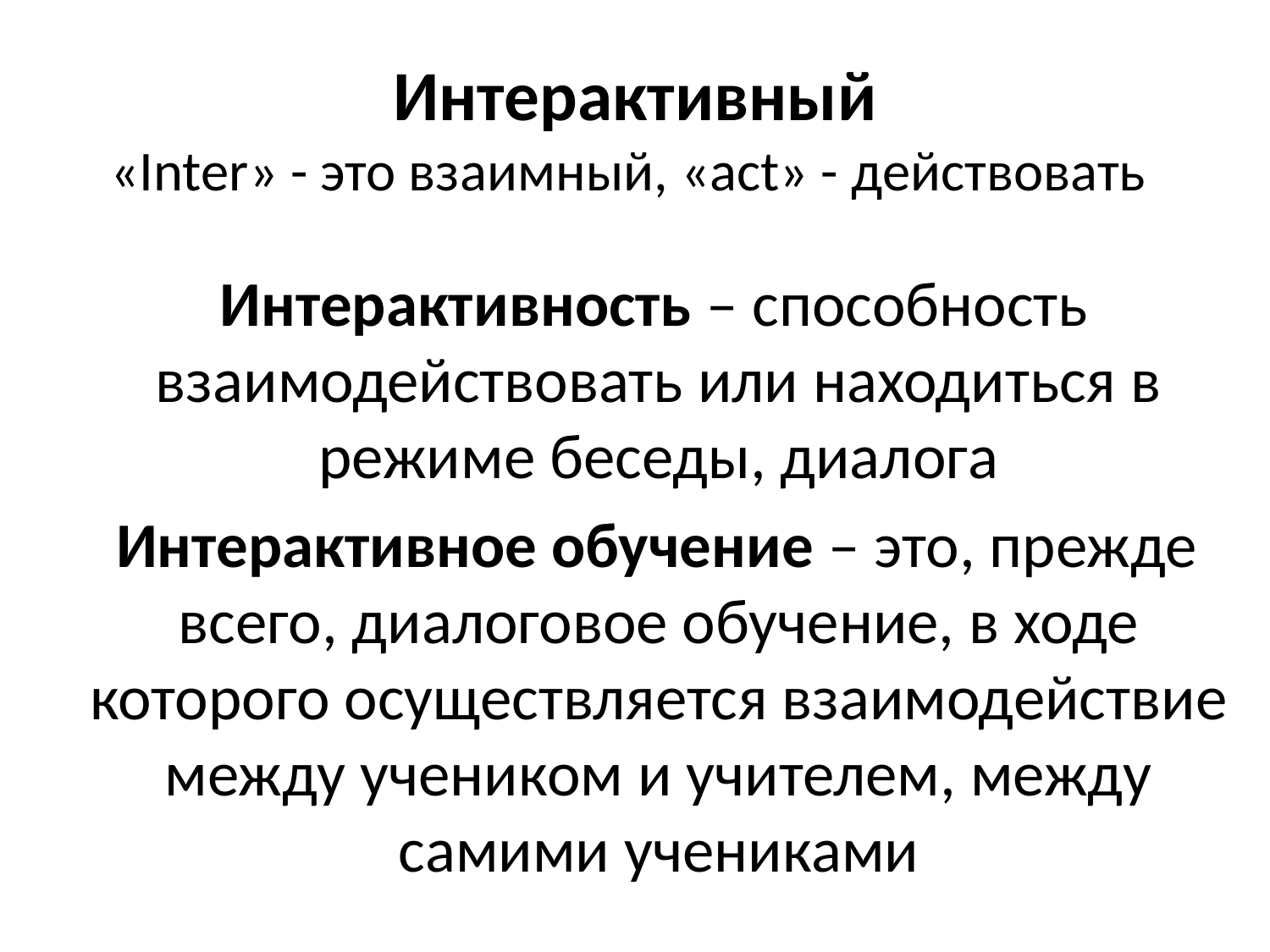

# Интерактивный «Inter» - это взаимный, «act» - действовать
   Интерактивность – способность взаимодействовать или находиться в режиме беседы, диалога
   Интерактивное обучение – это, прежде всего, диалоговое обучение, в ходе которого осуществляется взаимодействие между учеником и учителем, между самими учениками